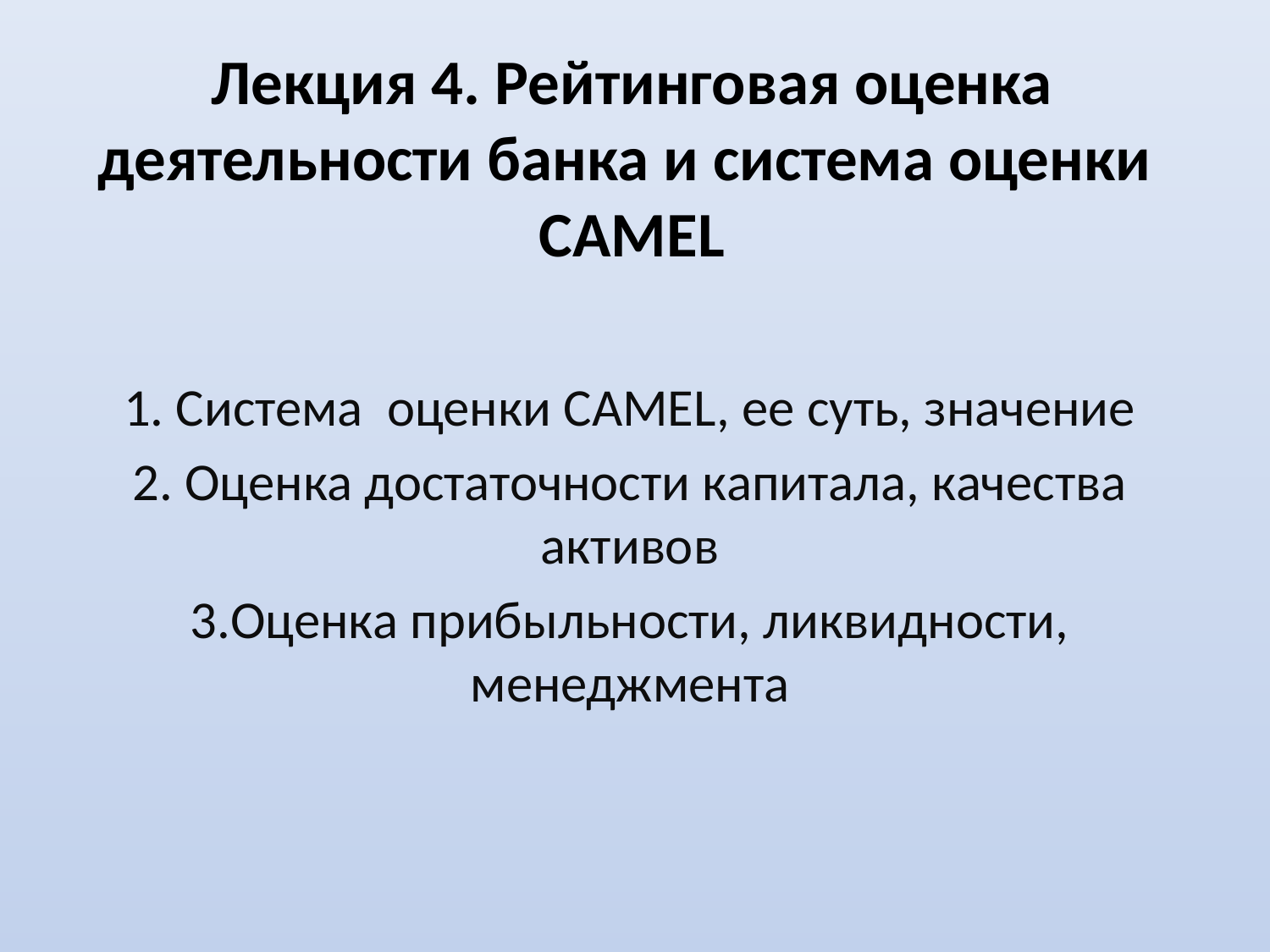

# Лекция 4. Рейтинговая оценка деятельности банка и система оценки  САМЕL
1. Система  оценки CAMEL, ее суть, значение
2. Оценка достаточности капитала, качества активов
3.Оценка прибыльности, ликвидности, менеджмента